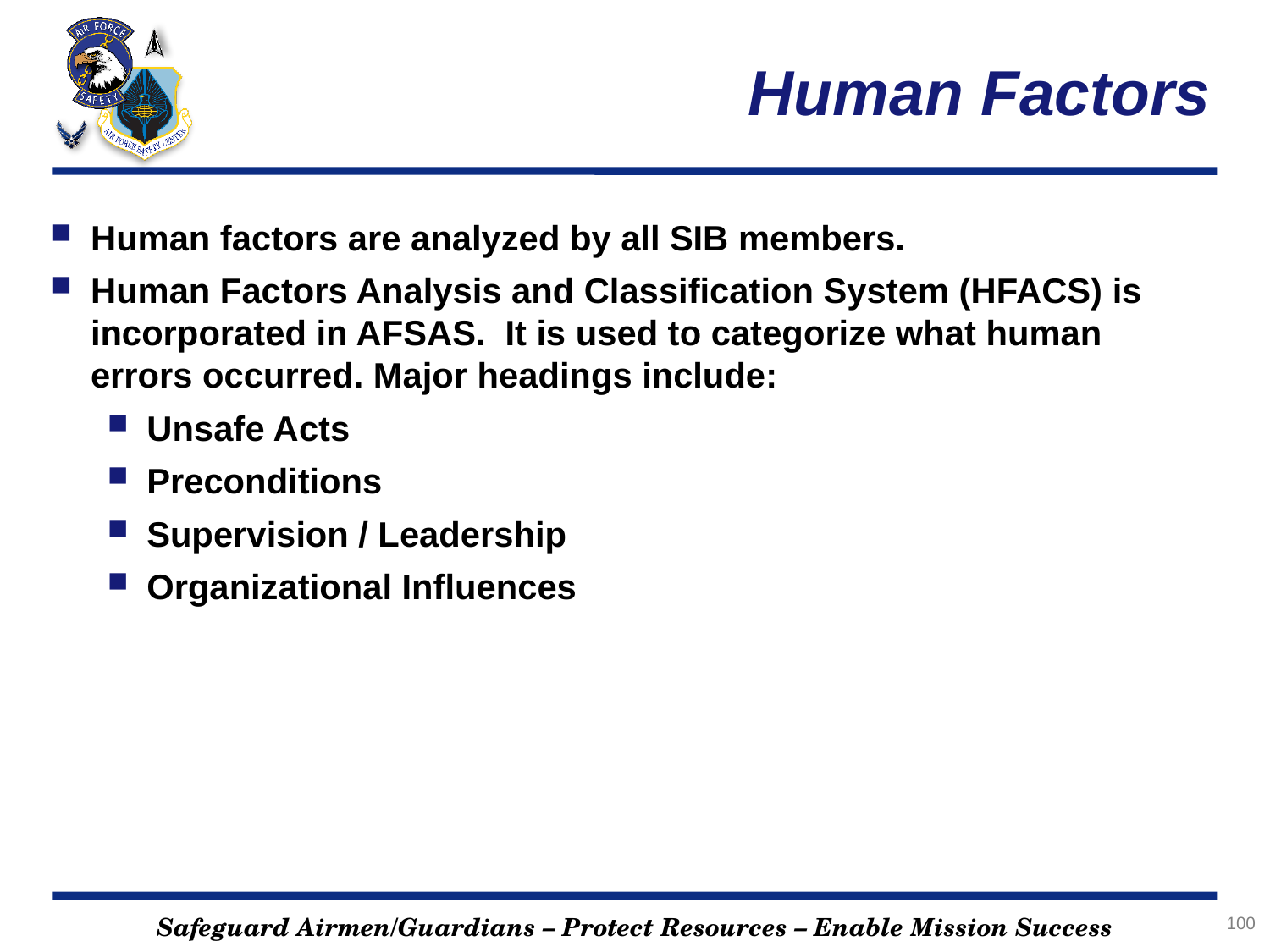

# Human Factors
Human factors are analyzed by all SIB members.
Human Factors Analysis and Classification System (HFACS) is incorporated in AFSAS.  It is used to categorize what human errors occurred. Major headings include:
Unsafe Acts
Preconditions
Supervision / Leadership
Organizational Influences

100